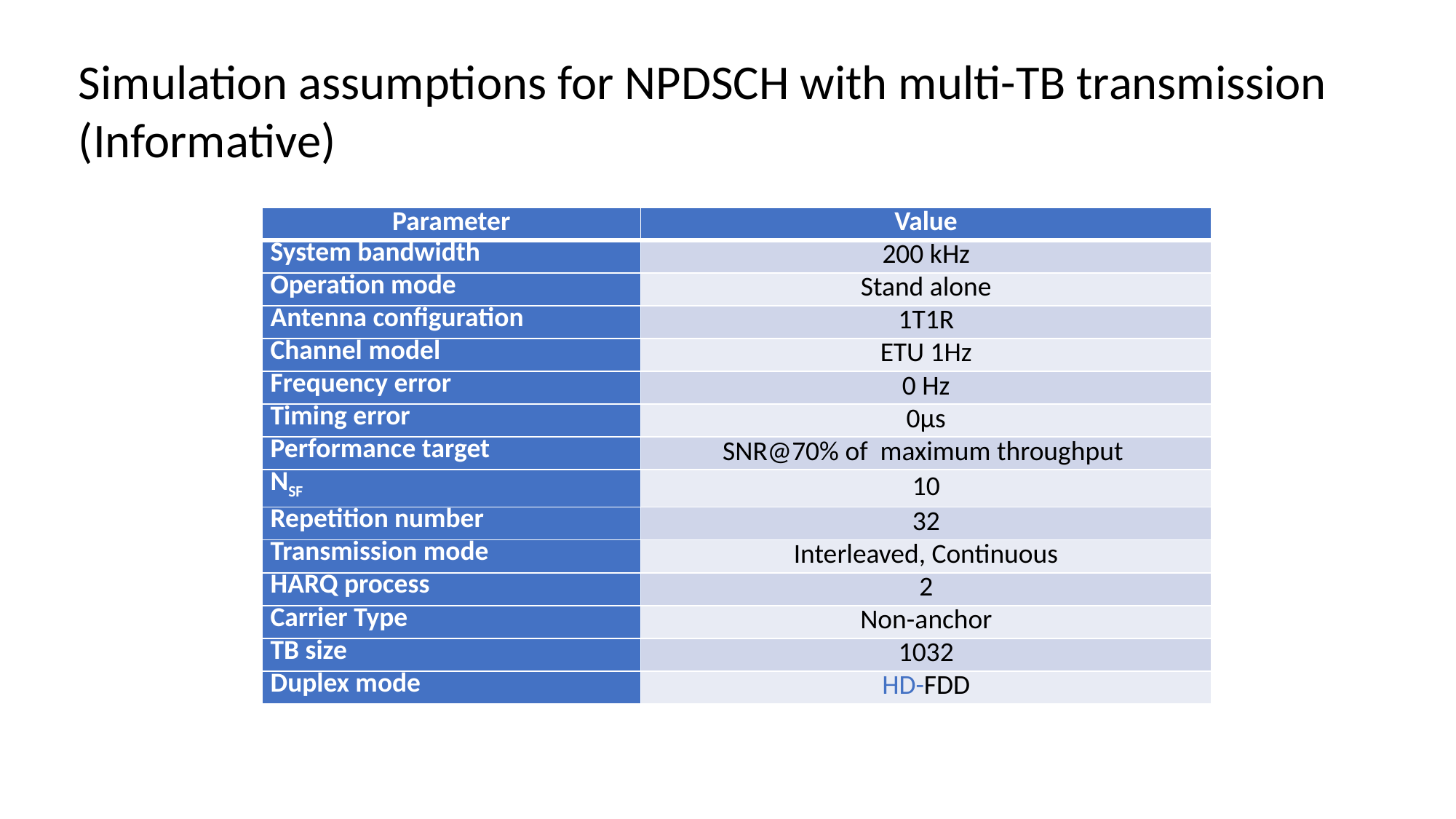

Simulation assumptions for NPDSCH with multi-TB transmission (Informative)
| Parameter | Value |
| --- | --- |
| System bandwidth | 200 kHz |
| Operation mode | Stand alone |
| Antenna configuration | 1T1R |
| Channel model | ETU 1Hz |
| Frequency error | 0 Hz |
| Timing error | 0μs |
| Performance target | SNR@70% of maximum throughput |
| NSF | 10 |
| Repetition number | 32 |
| Transmission mode | Interleaved, Continuous |
| HARQ process | 2 |
| Carrier Type | Non-anchor |
| TB size | 1032 |
| Duplex mode | HD-FDD |